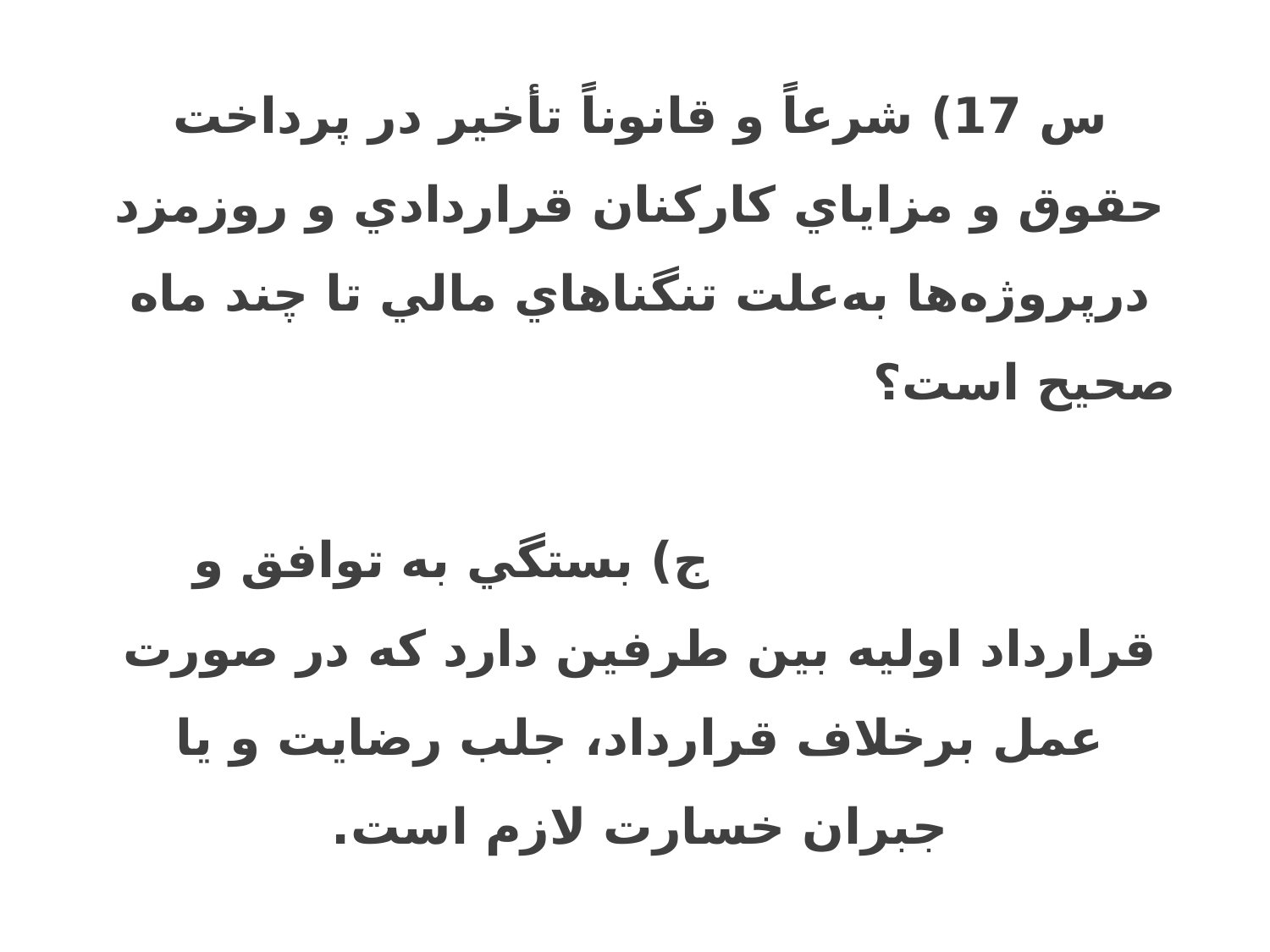

س 17) شرعاً و قانوناً تأخير در پرداخت حقوق و مزاياي كاركنان قراردادي و روزمزد درپروژه‌ها به‌علت تنگناهاي مالي تا چند ماه صحيح است؟                                                                                                                                    ج) بستگي به توافق و قرارداد اوليه بين طرفين دارد كه در صورت عمل برخلاف قرارداد، جلب رضايت و يا جبران خسارت لازم است.